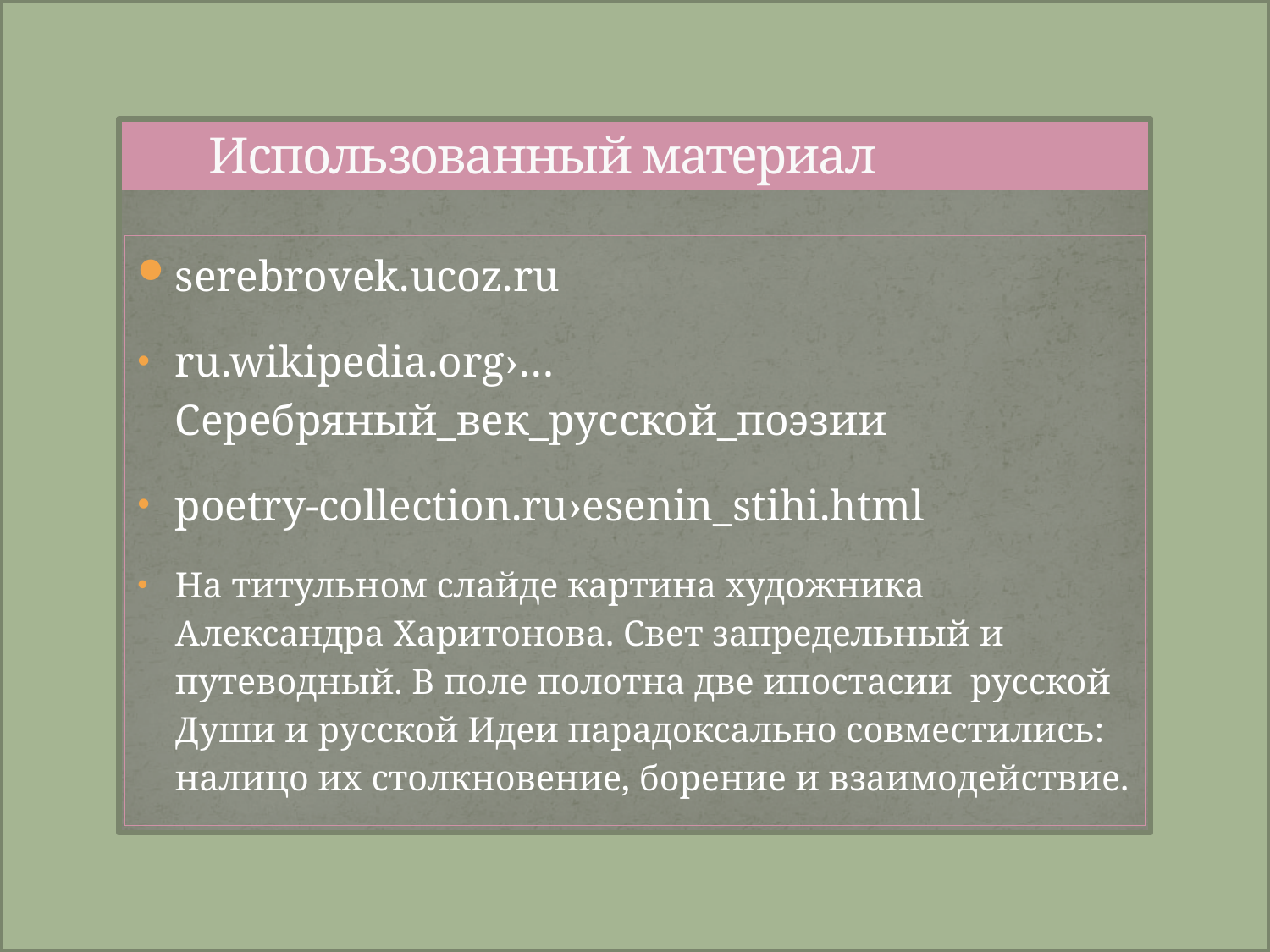

# Использованный материал
serebrovek.ucoz.ru
ru.wikipedia.org›…Серебряный_век_русской_поэзии
poetry-collection.ru›esenin_stihi.html
На титульном слайде картина художника Александра Харитонова. Свет запредельный и путеводный. В поле полотна две ипостасии  русской Души и русской Идеи парадоксально совместились: налицо их столкновение, борение и взаимодействие.